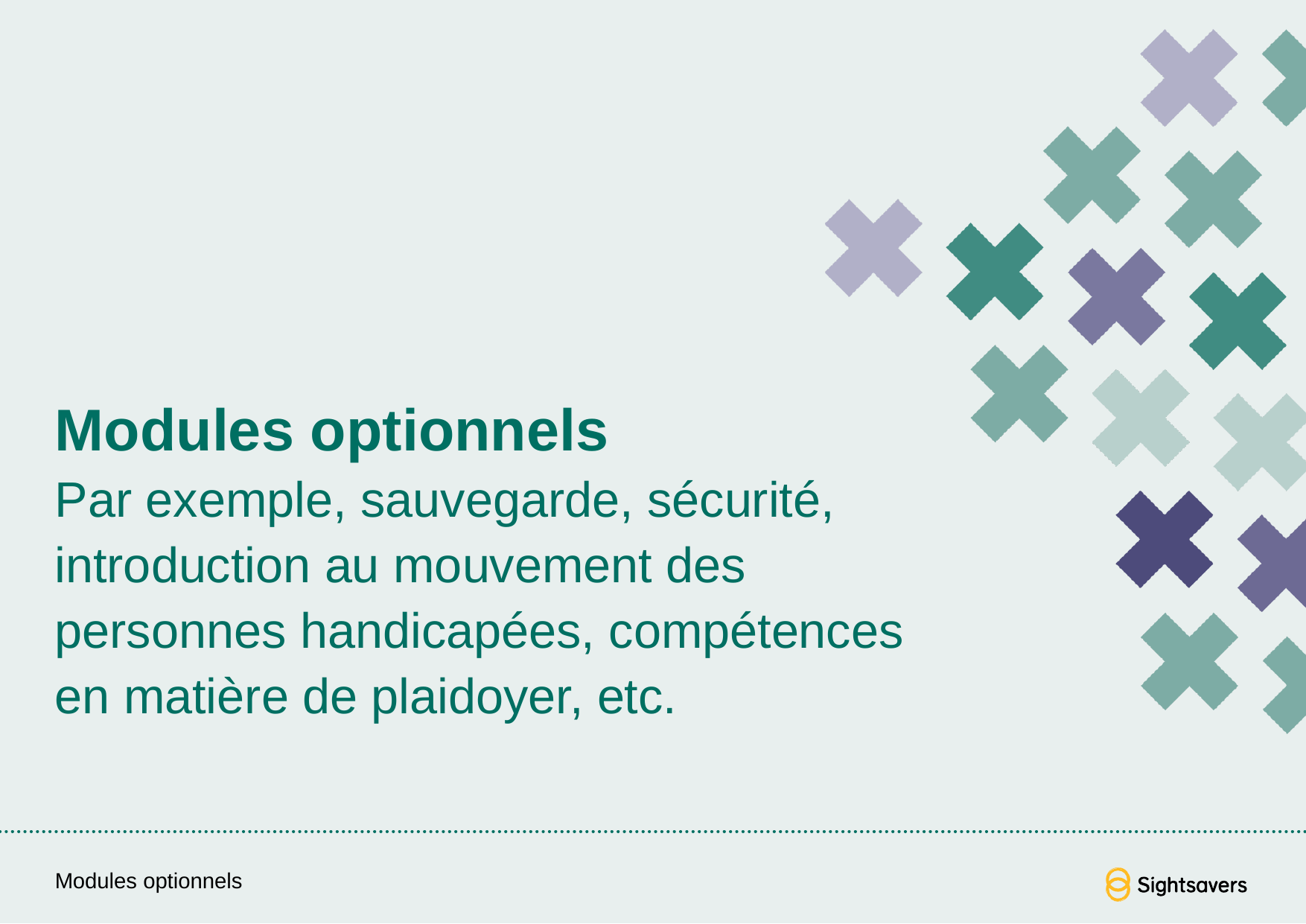

# Modules optionnels
Par exemple, sauvegarde, sécurité, introduction au mouvement des personnes handicapées, compétences en matière de plaidoyer, etc.
Modules optionnels